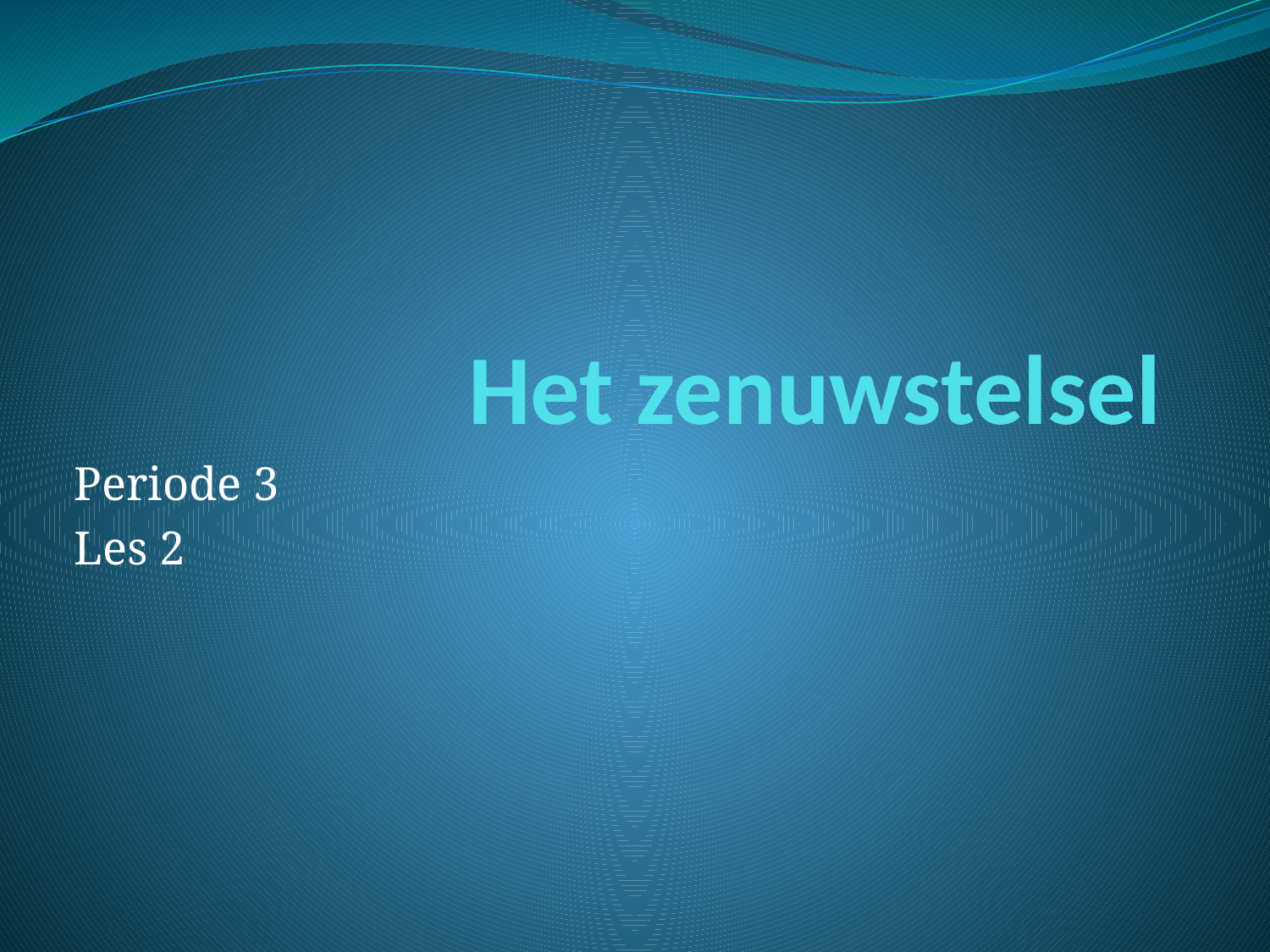

# Het zenuwstelsel
Periode 3
Les 2